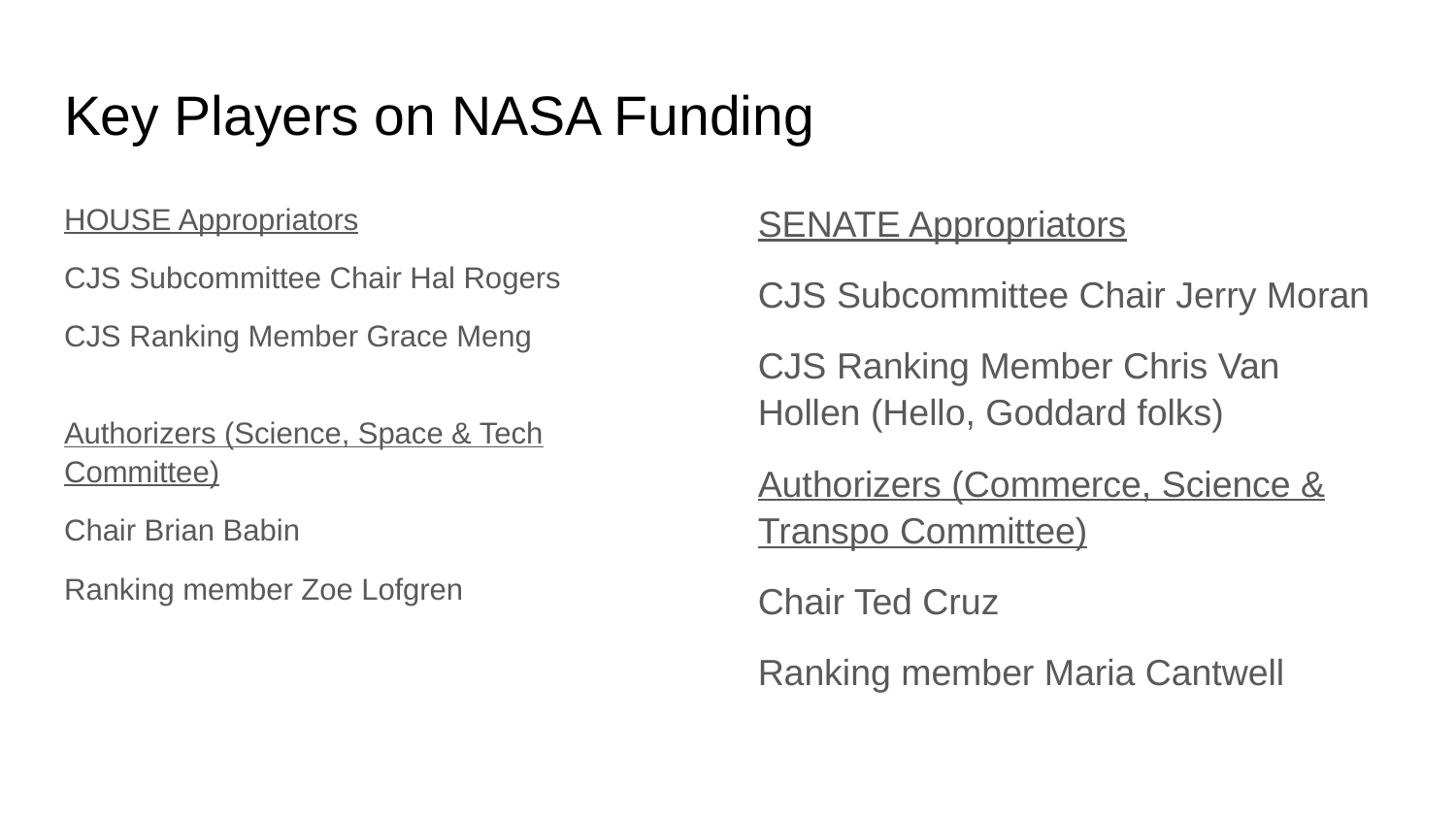

# Key Players on NASA Funding
HOUSE Appropriators
CJS Subcommittee Chair Hal Rogers
CJS Ranking Member Grace Meng
Authorizers (Science, Space & Tech Committee)
Chair Brian Babin
Ranking member Zoe Lofgren

SENATE Appropriators
CJS Subcommittee Chair Jerry Moran
CJS Ranking Member Chris Van Hollen (Hello, Goddard folks)
Authorizers (Commerce, Science & Transpo Committee)
Chair Ted Cruz
Ranking member Maria Cantwell